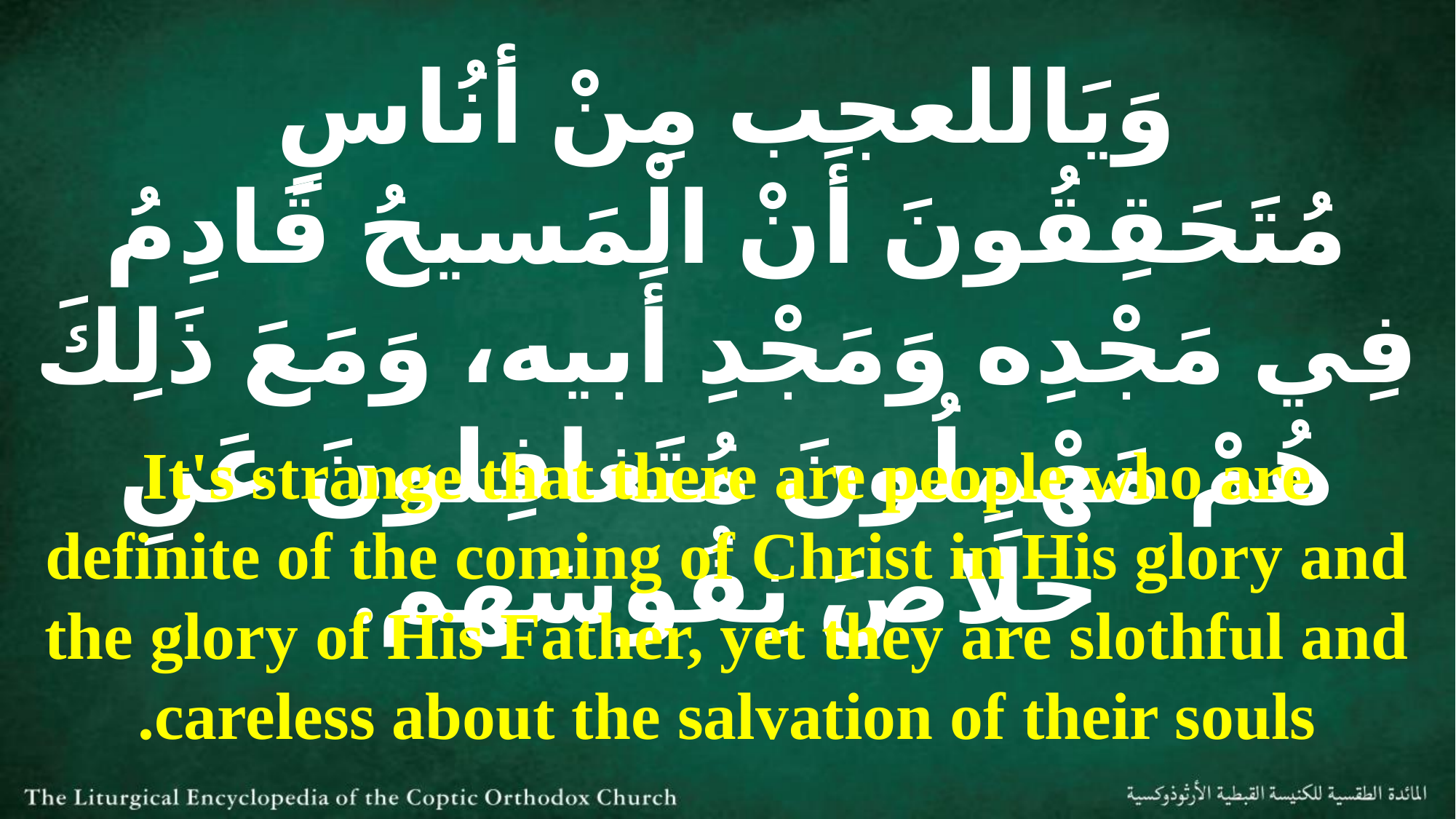

وَيَاللعجب مِنْ أنُاسٍ مُتَحَقِقُونَ أَنْ الْمَسيحُ قَادِمُ فِي مَجْدِه وَمَجْدِ أَبيه، وَمَعَ ذَلِكَ هُمْ مَهْمِلُونَ مُتَغافِلونَ عَنِ خلَاصَ نِفُوسَهم.
It's strange that there are people who are definite of the coming of Christ in His glory and the glory of His Father, yet they are slothful and careless about the salvation of their souls.